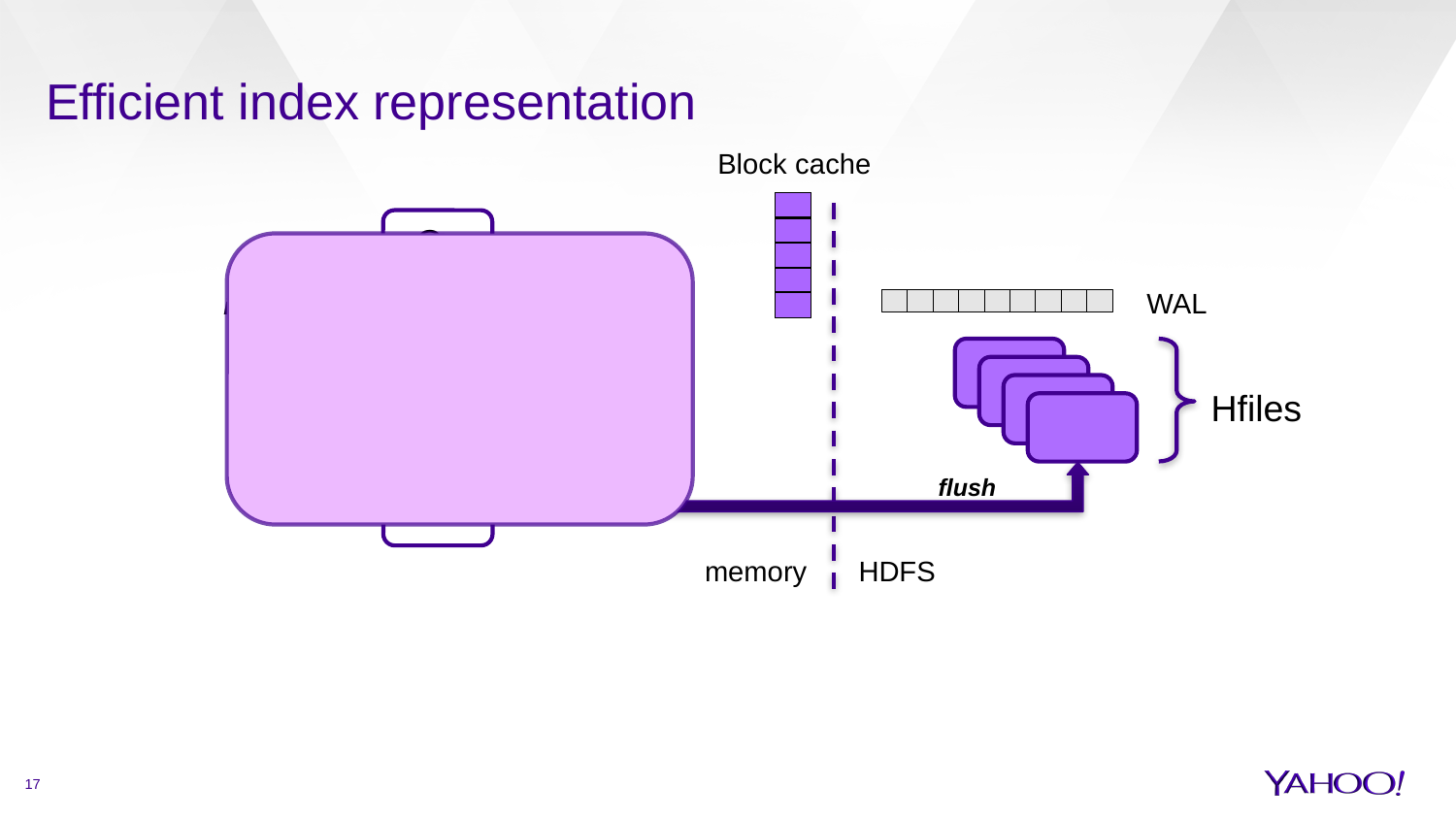

# Efficient index representation
Block cache

Cm

WAL
in-memory-flush

Hfiles

flush

memory
HDFS
17